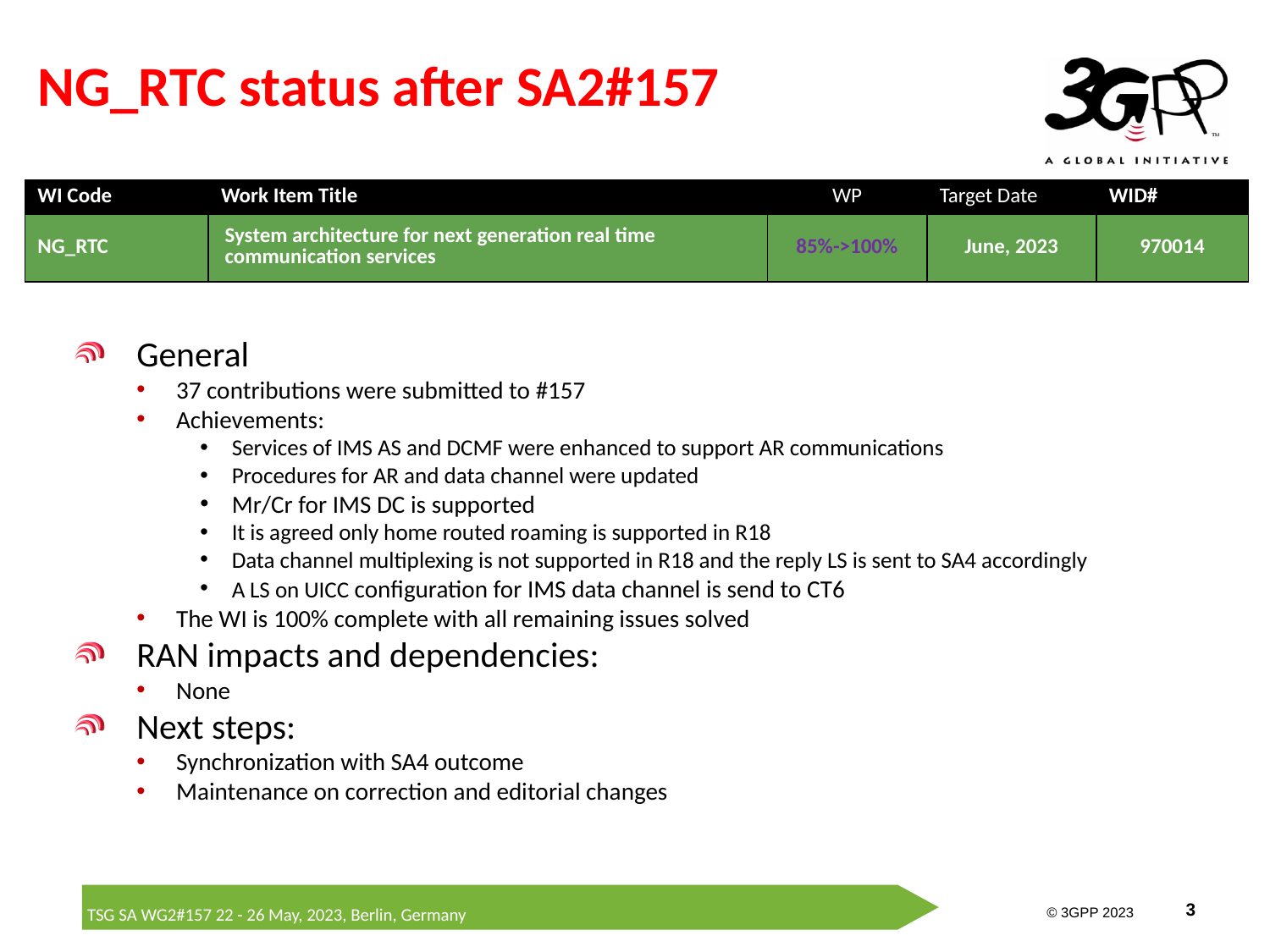

# NG_RTC status after SA2#157
| WI Code | Work Item Title | WP | Target Date | WID# |
| --- | --- | --- | --- | --- |
| NG\_RTC | System architecture for next generation real time communication services | 85%->100% | June, 2023 | 970014 |
General
37 contributions were submitted to #157
Achievements:
Services of IMS AS and DCMF were enhanced to support AR communications
Procedures for AR and data channel were updated
Mr/Cr for IMS DC is supported
It is agreed only home routed roaming is supported in R18
Data channel multiplexing is not supported in R18 and the reply LS is sent to SA4 accordingly
A LS on UICC configuration for IMS data channel is send to CT6
The WI is 100% complete with all remaining issues solved
RAN impacts and dependencies:
None
Next steps:
Synchronization with SA4 outcome
Maintenance on correction and editorial changes